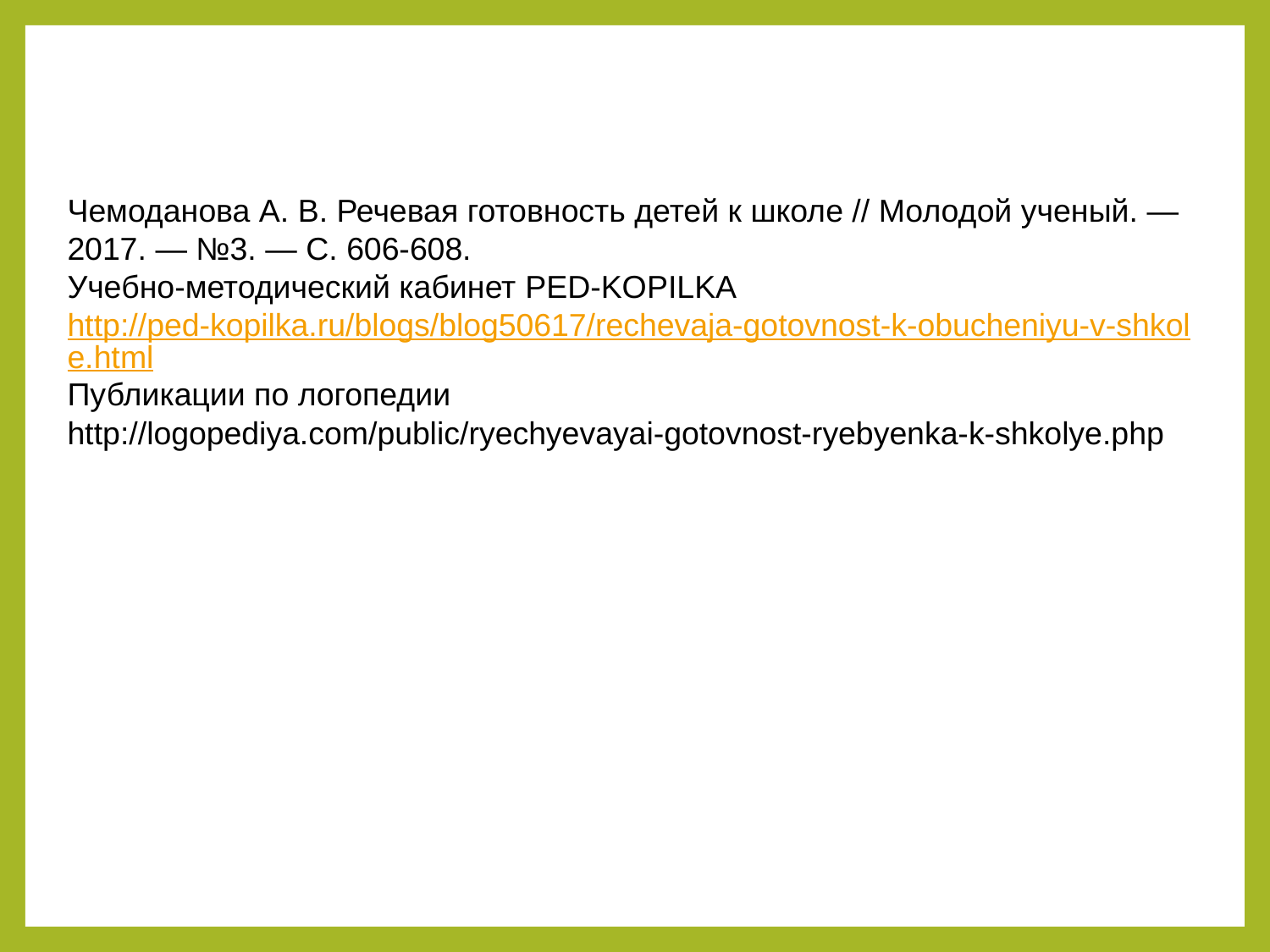

# Использованная литература
Чемоданова А. В. Речевая готовность детей к школе // Молодой ученый. — 2017. — №3. — С. 606-608.
Учебно-методический кабинет PED-KOPILKA
http://ped-kopilka.ru/blogs/blog50617/rechevaja-gotovnost-k-obucheniyu-v-shkole.html
Публикации по логопедии
http://logopediya.com/public/ryechyevayai-gotovnost-ryebyenka-k-shkolye.php